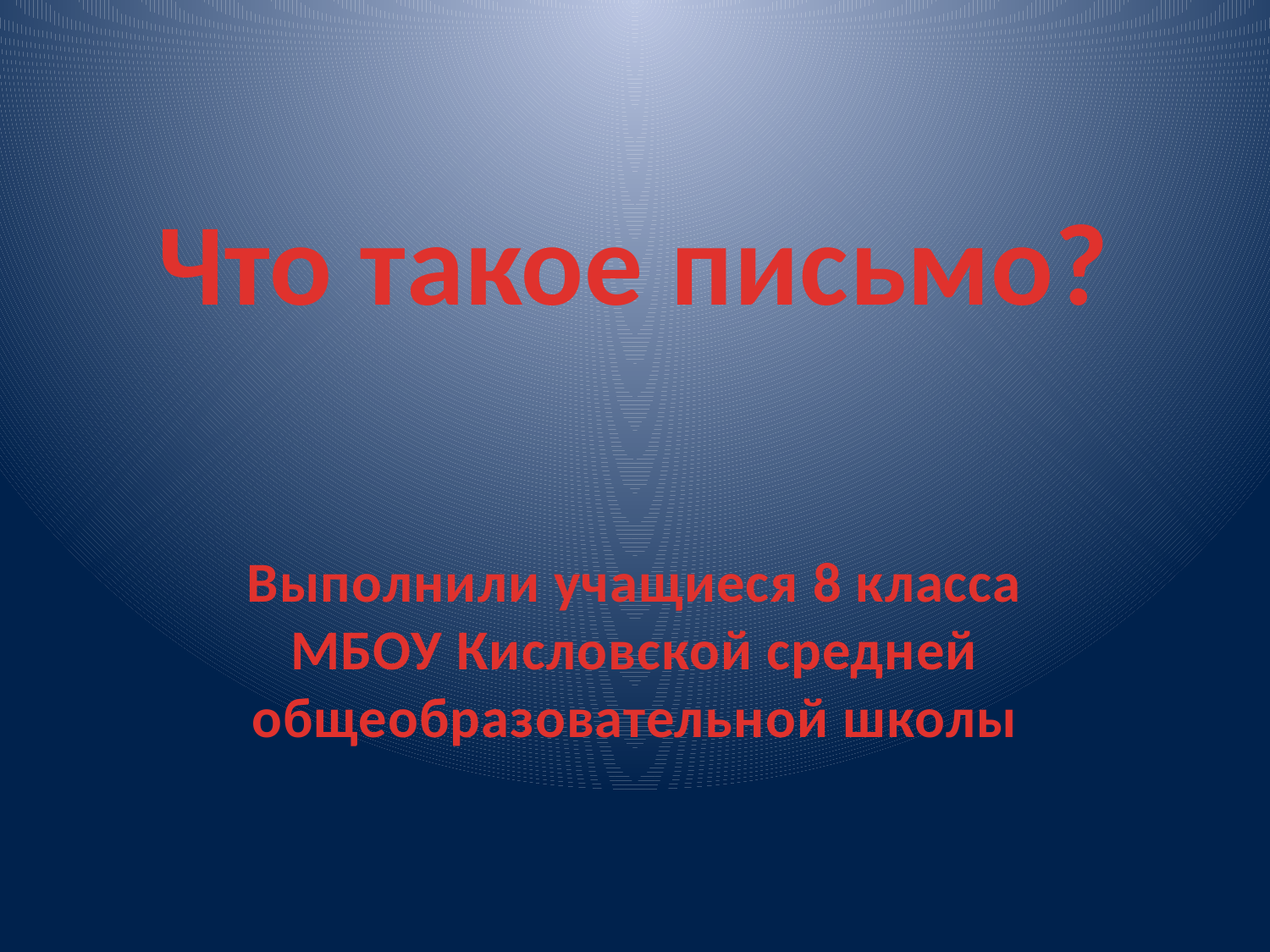

# Что такое письмо?
Выполнили учащиеся 8 класса МБОУ Кисловской средней общеобразовательной школы